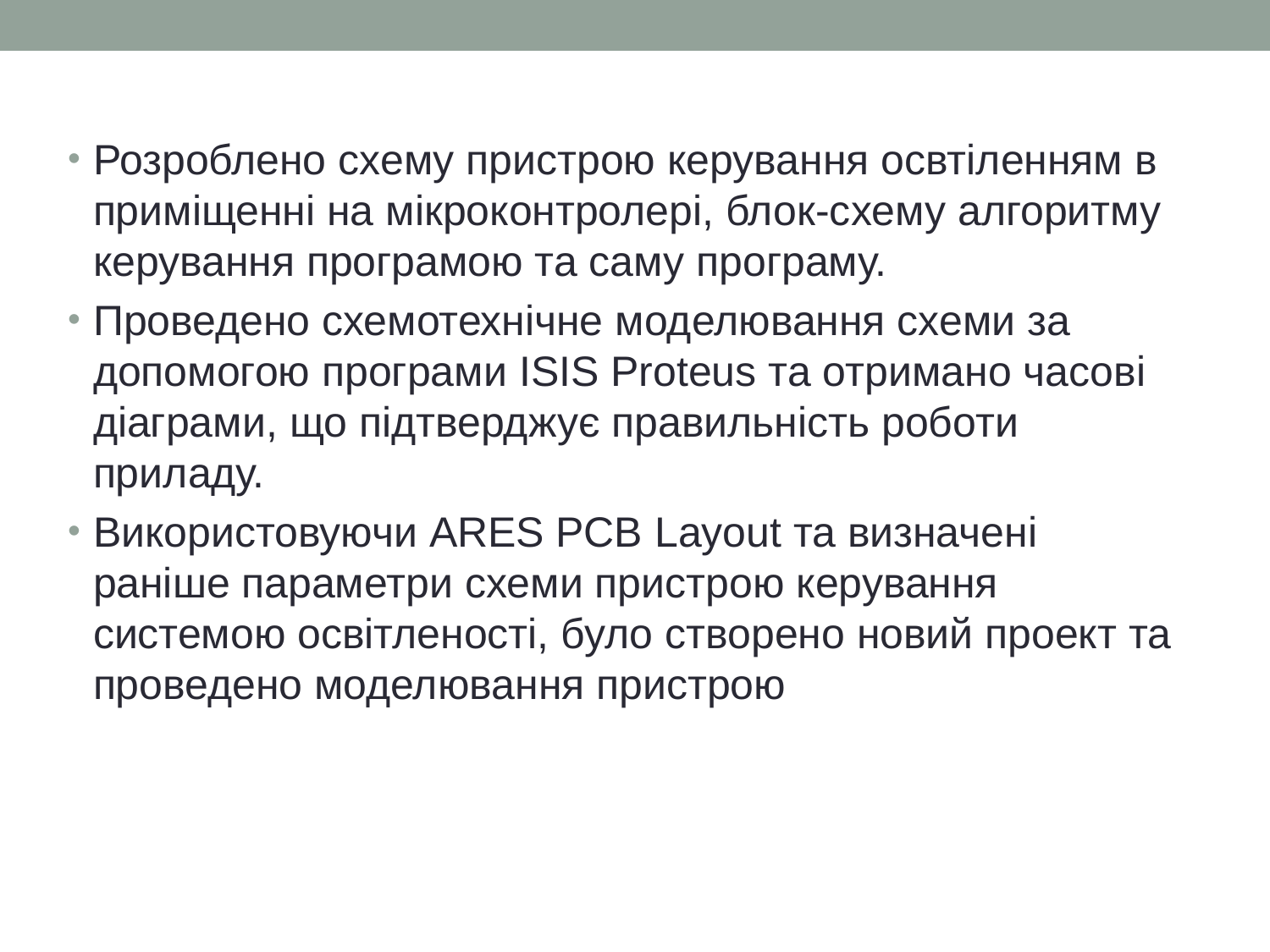

Розроблено схему пристрою керування освтіленням в приміщенні на мікроконтролері, блок-схему алгоритму керування програмою та саму програму.
Проведено схемотехнічне моделювання схеми за допомогою програми ISIS Proteus та отримано часові діаграми, що підтверджує правильність роботи приладу.
Використовуючи ARES PCB Layout та визначені раніше параметри схеми пристрою керування системою освітленості, було створено новий проект та проведено моделювання пристрою